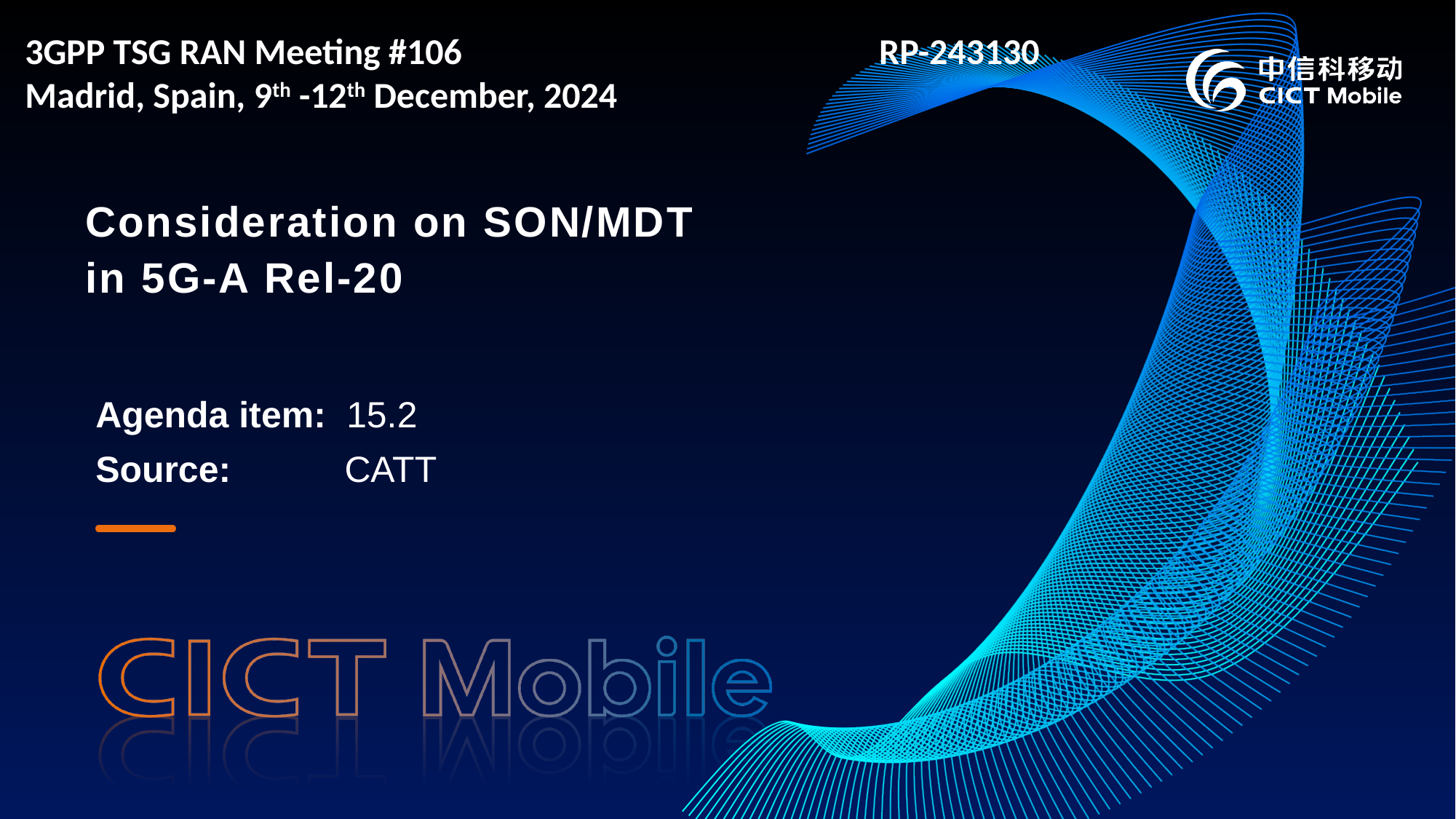

3GPP TSG RAN Meeting #106			           RP-243130
Madrid, Spain, 9th -12th December, 2024
# Consideration on SON/MDT in 5G-A Rel-20
Agenda item:  15.2
Source:	   CATT